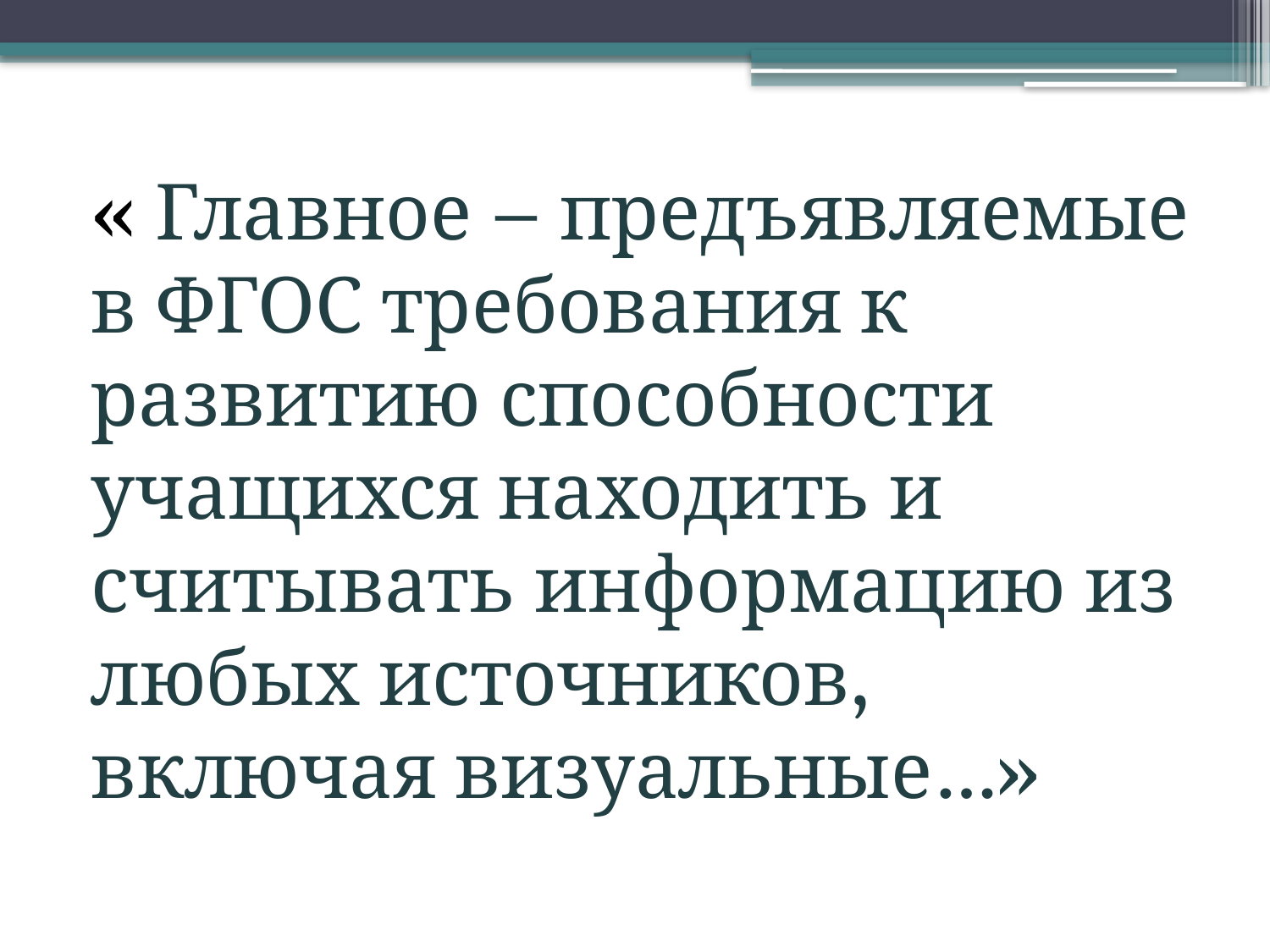

« Главное – предъявляемые в ФГОС требования к развитию способности учащихся находить и считывать информацию из любых источников, включая визуальные…»
#